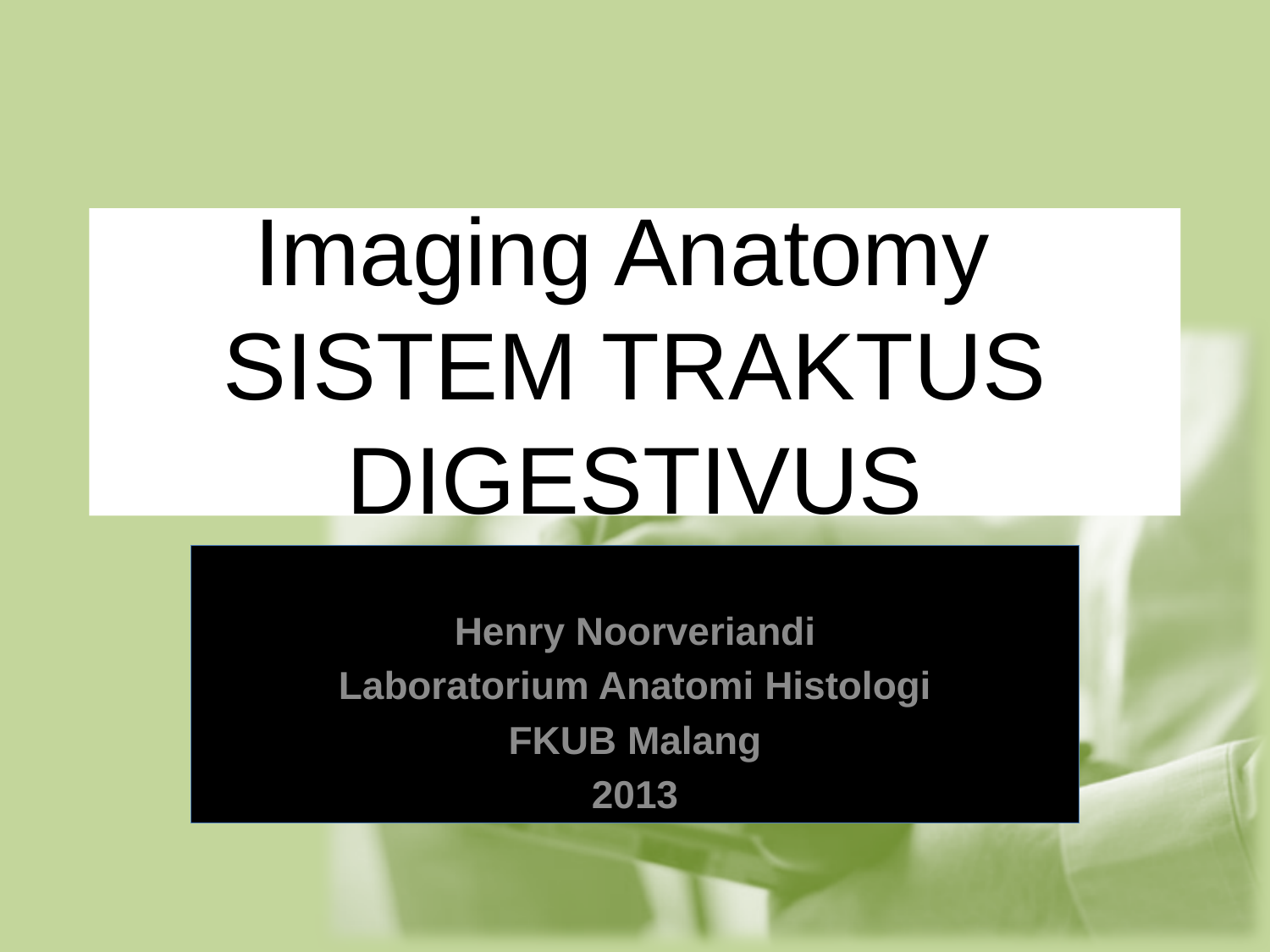

# Imaging Anatomy SISTEM TRAKTUS DIGESTIVUS

Henry Noorveriandi
Laboratorium Anatomi Histologi
FKUB Malang
2013